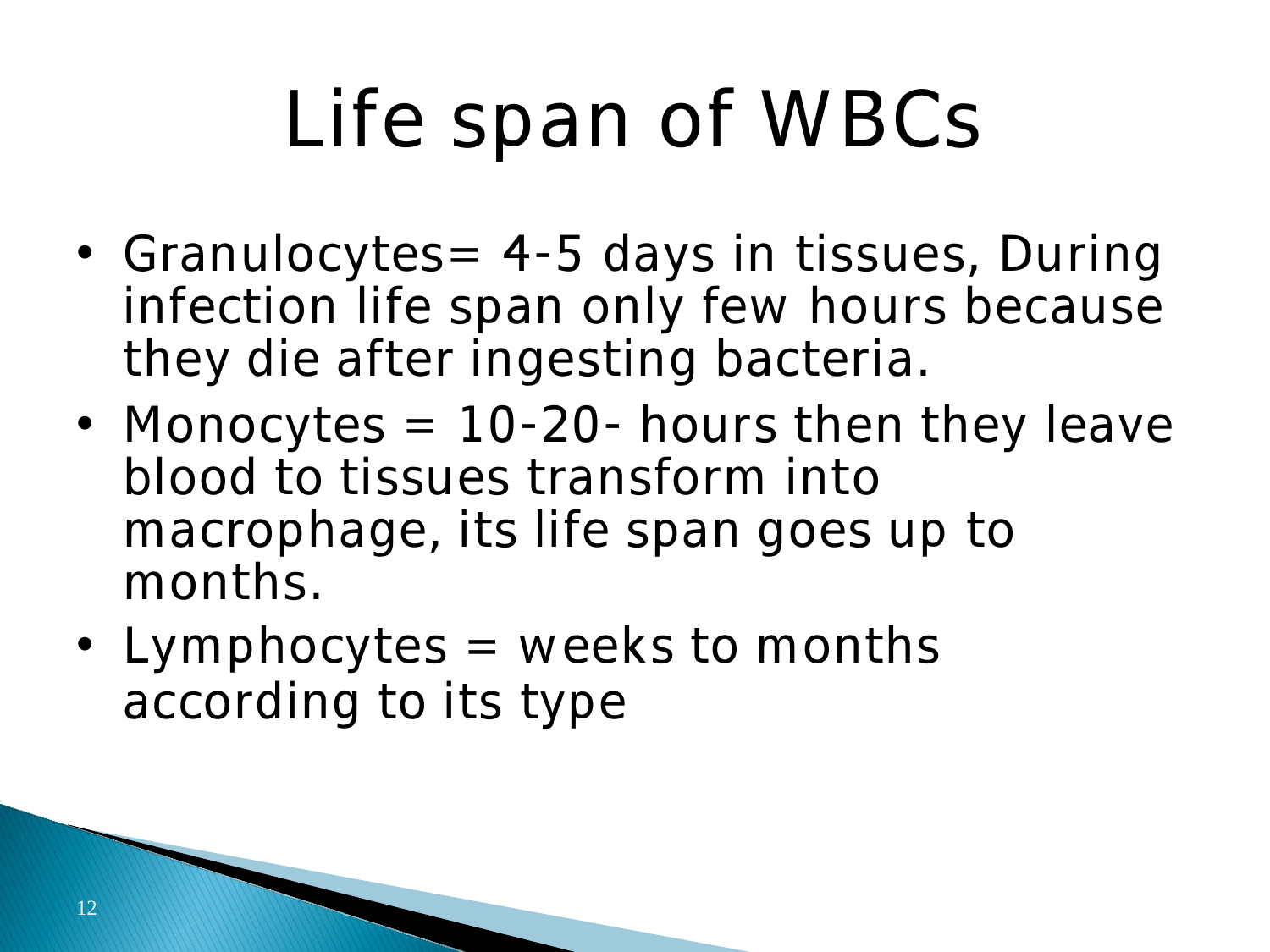

# Life span of WBCs
Granulocytes= 4-5 days in tissues, During infection life span only few hours because they die after ingesting bacteria.
Monocytes = 10-20- hours then they leave blood to tissues transform into macrophage, its life span goes up to months.
Lymphocytes = weeks to months
according to its type
12